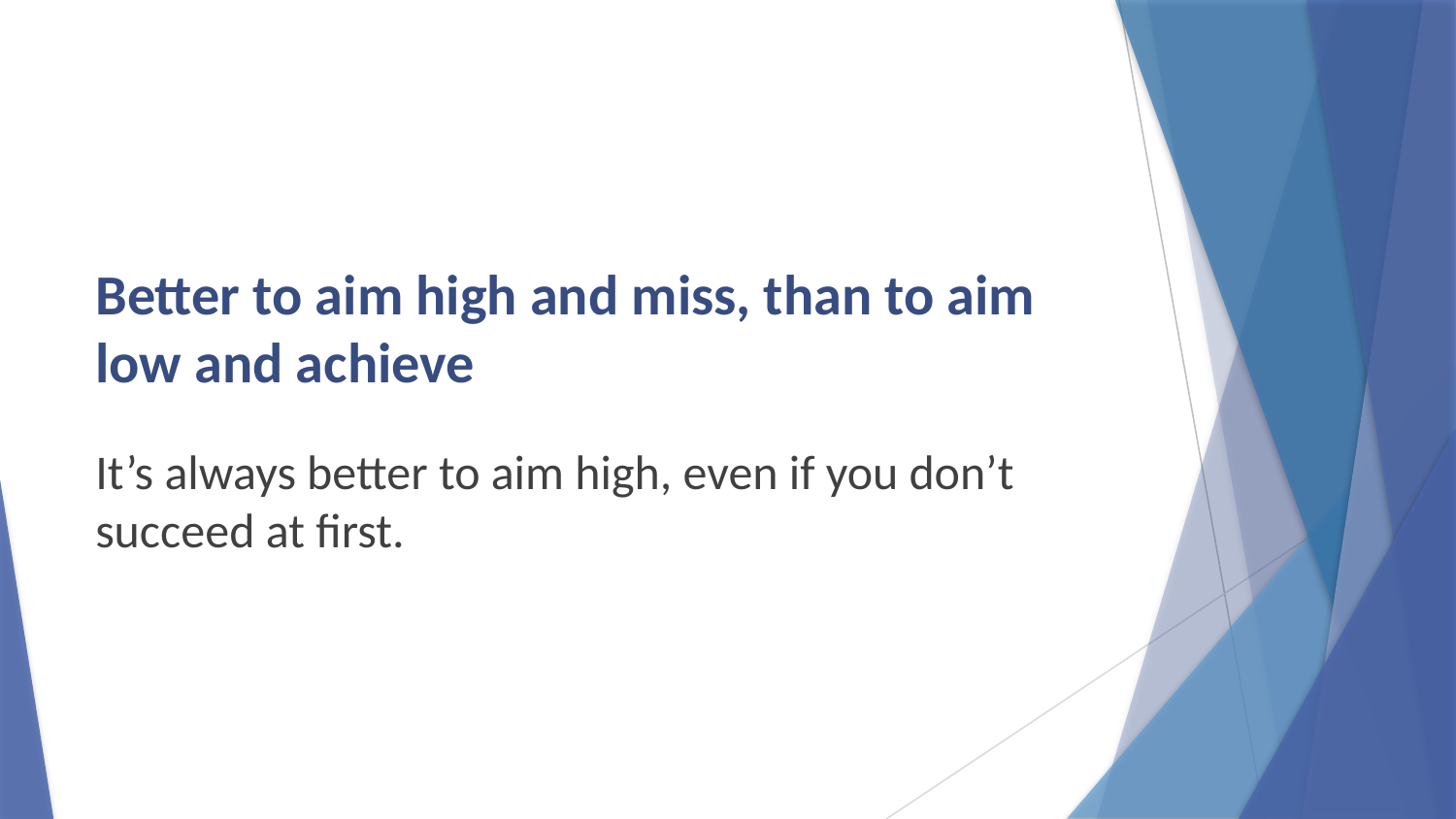

# Better to aim high and miss, than to aim low and achieve
It’s always better to aim high, even if you don’t succeed at first.